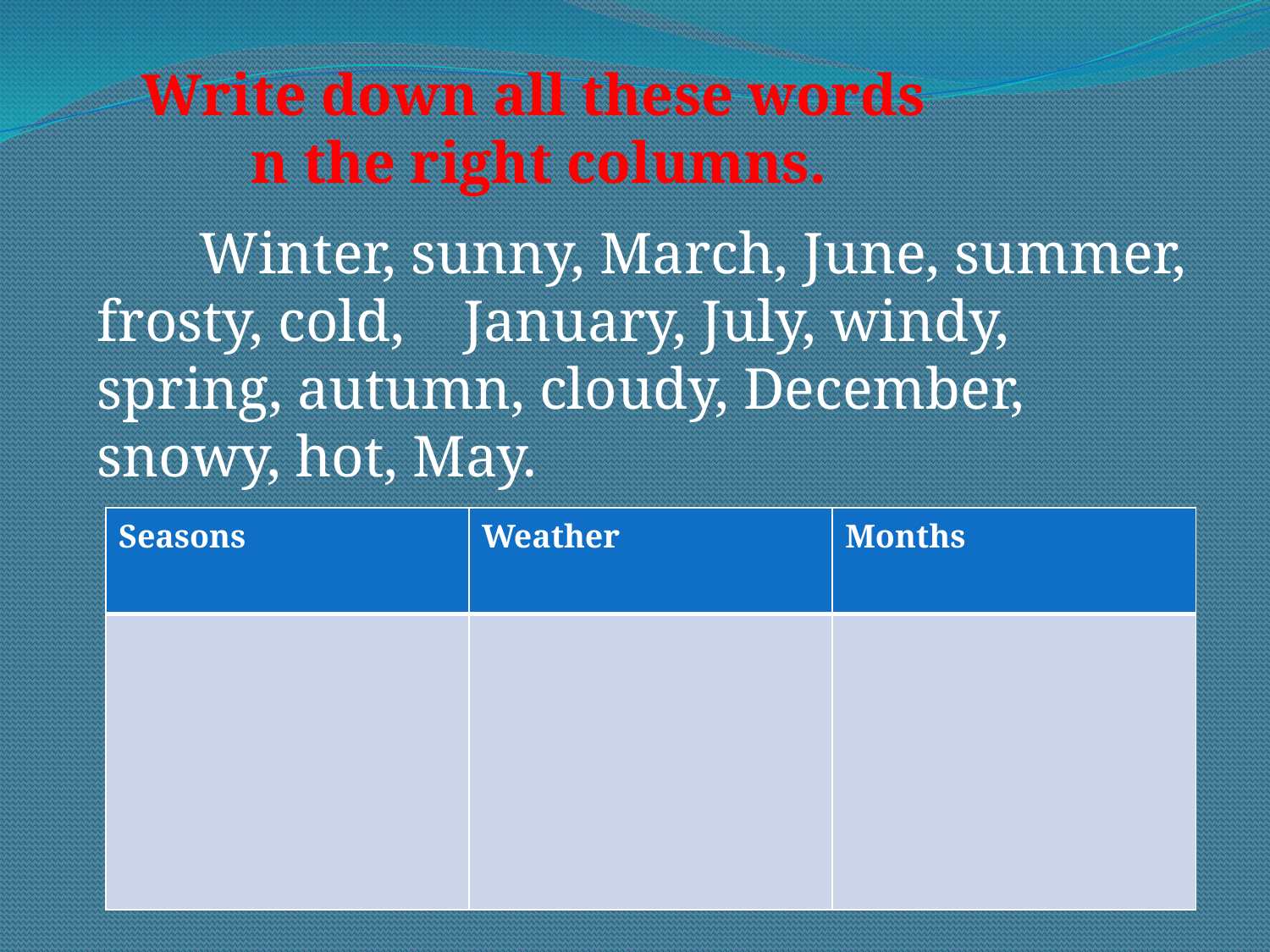

Write down all these words
            n the right columns.
       Winter, sunny, March, June, summer, frosty, cold,    January, July, windy, spring, autumn, cloudy, December, snowy, hot, May.
| Seasons | Weather | Months |
| --- | --- | --- |
|  |  |  |